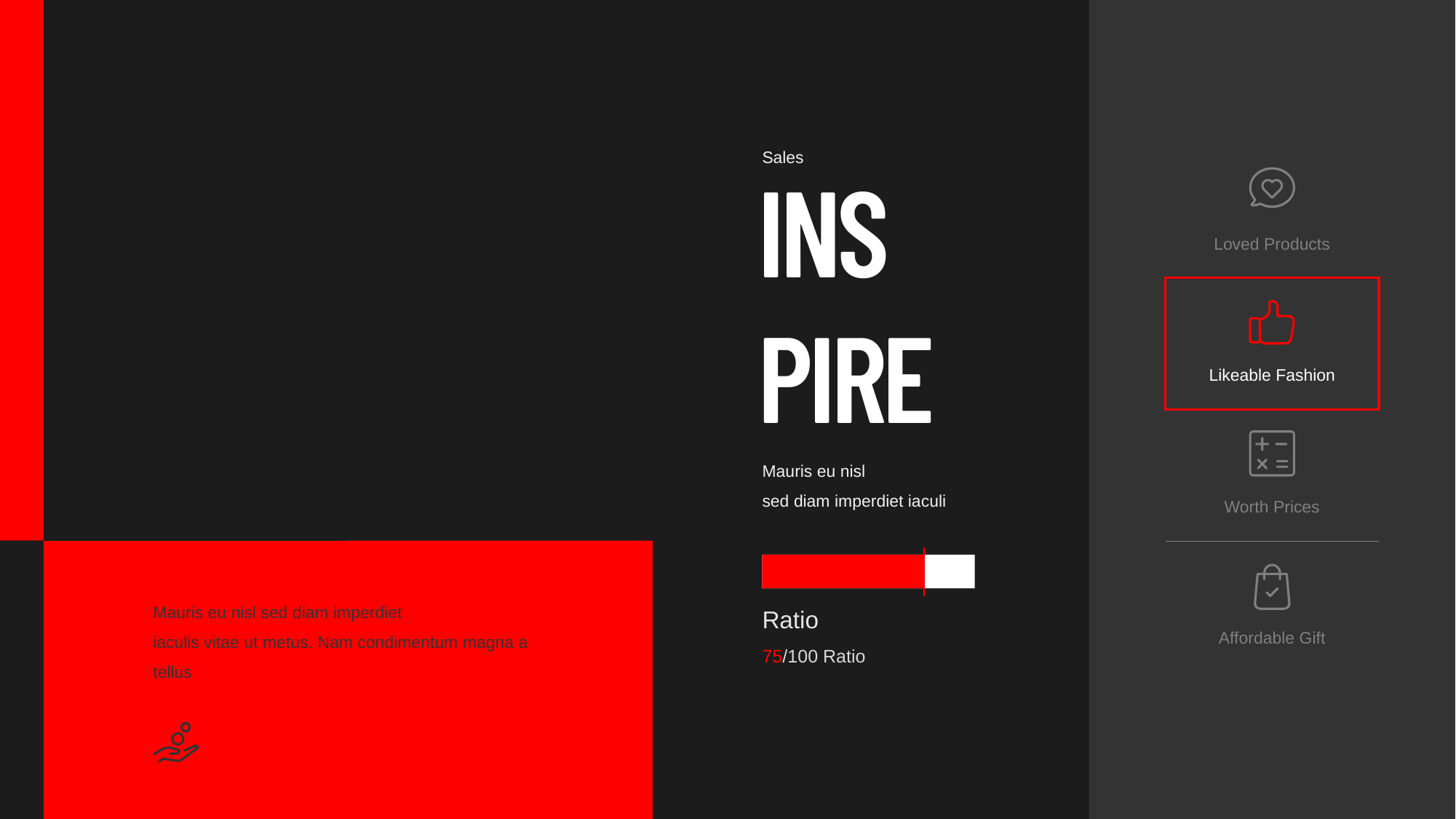

Sales
INS
PIRE

Loved Products

Likeable Fashion

Mauris eu nisl
sed diam imperdiet iaculi
Worth Prices

Mauris eu nisl sed diam imperdiet
iaculis vitae ut metus. Nam condimentum magna a tellus
Ratio
Affordable Gift
75/100 Ratio